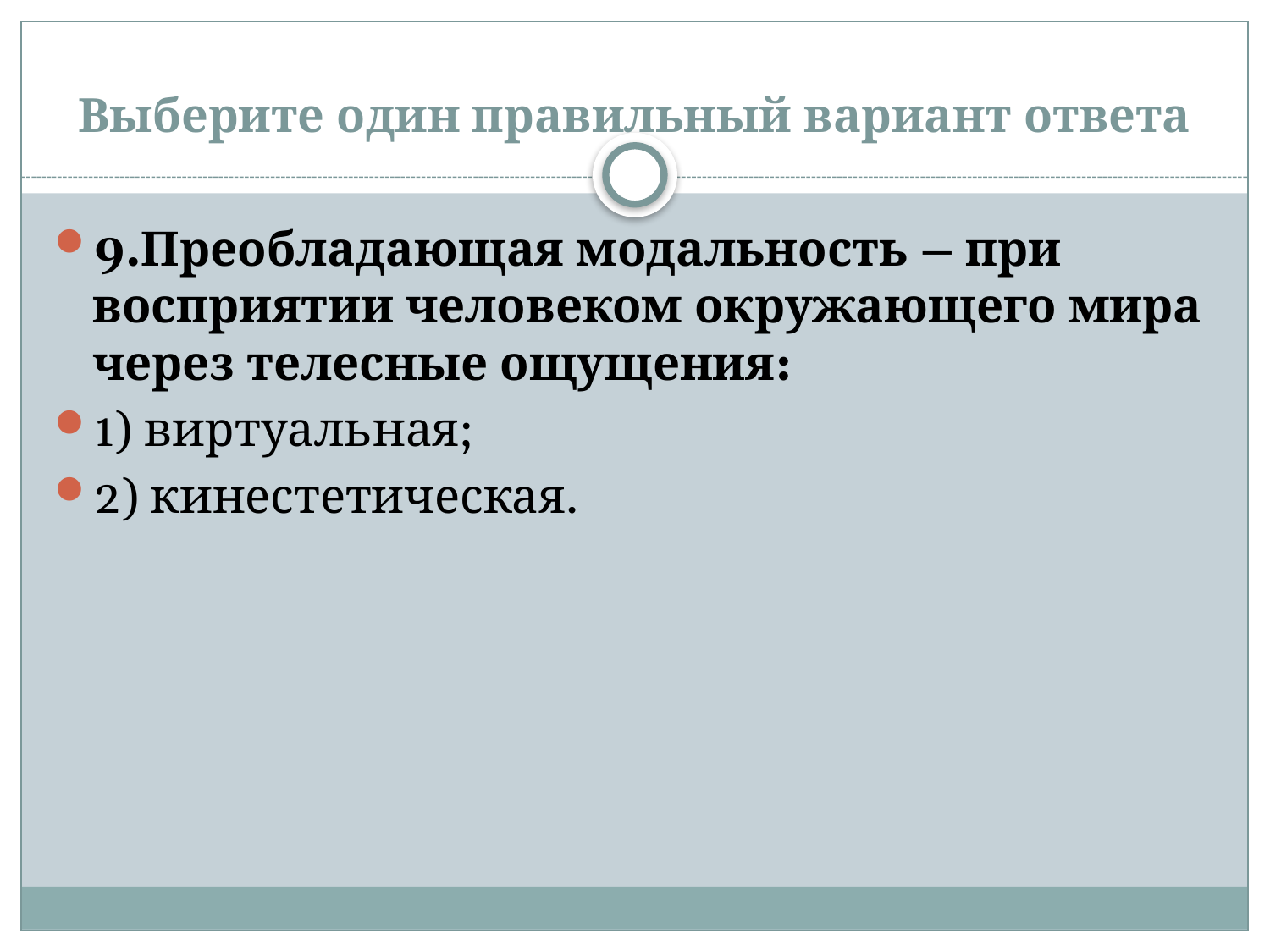

# Выберите один правильный вариант ответа
9.Преобладающая модальность – при восприятии человеком окружающего мира через телесные ощущения:
1) виртуальная;
2) кинестетическая.